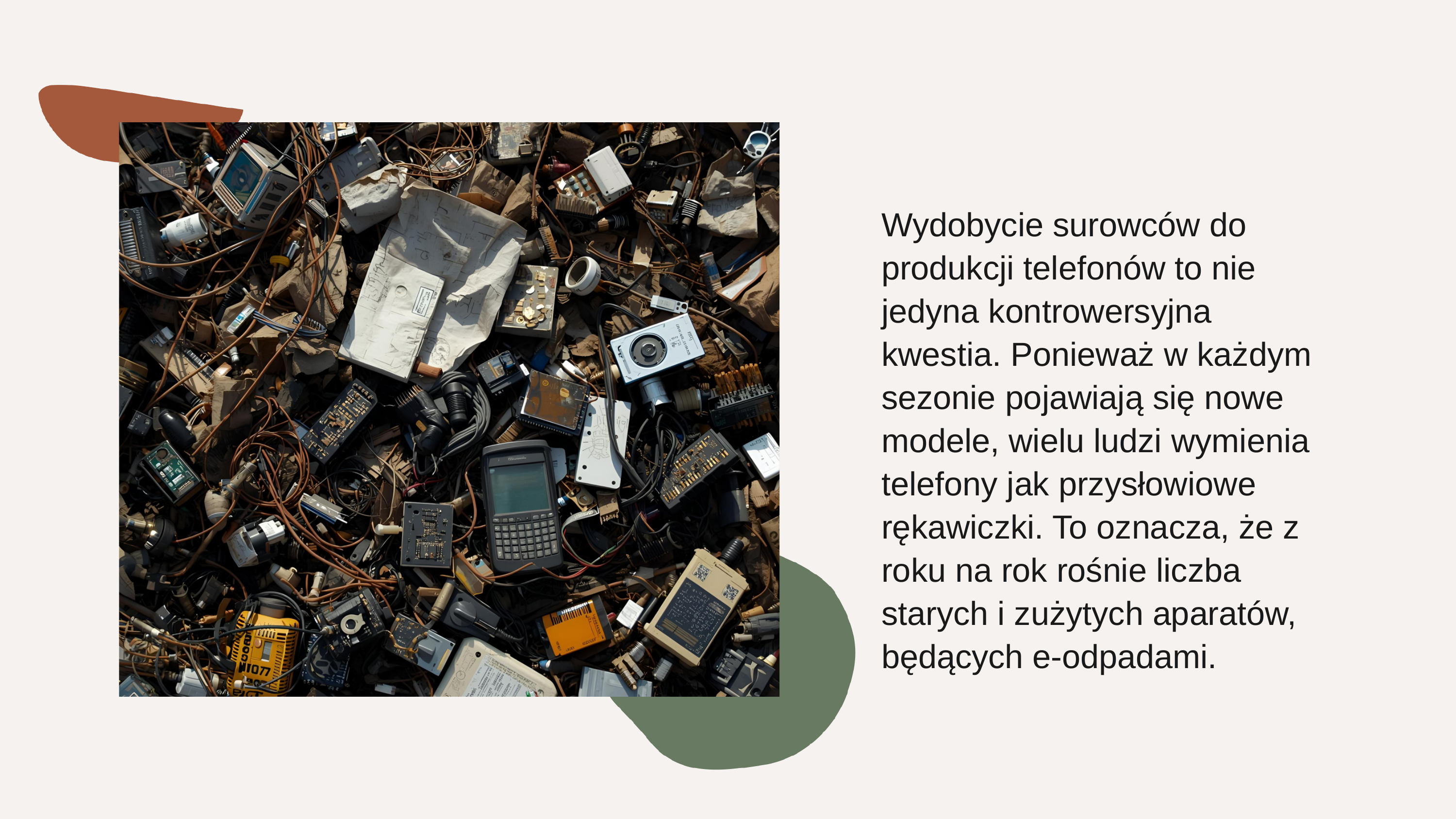

Wydobycie surowców do produkcji telefonów to nie jedyna kontrowersyjna kwestia. Ponieważ w każdym sezonie pojawiają się nowe modele, wielu ludzi wymienia telefony jak przysłowiowe rękawiczki. To oznacza, że z roku na rok rośnie liczba starych i zużytych aparatów, będących e-odpadami.